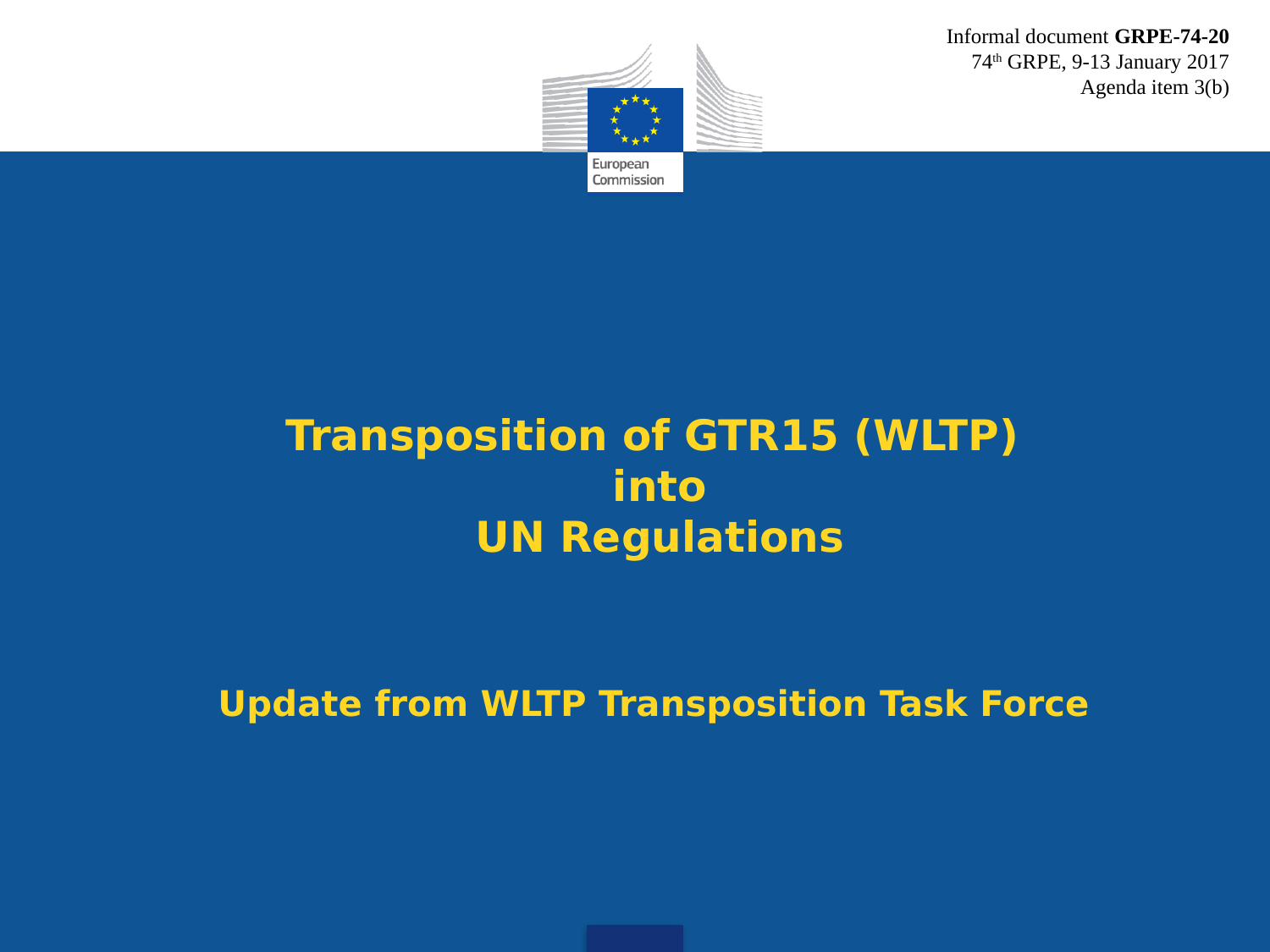

Informal document GRPE-74-20
74th GRPE, 9-13 January 2017
Agenda item 3(b)
# Transposition of GTR15 (WLTP) into UN Regulations Update from WLTP Transposition Task Force